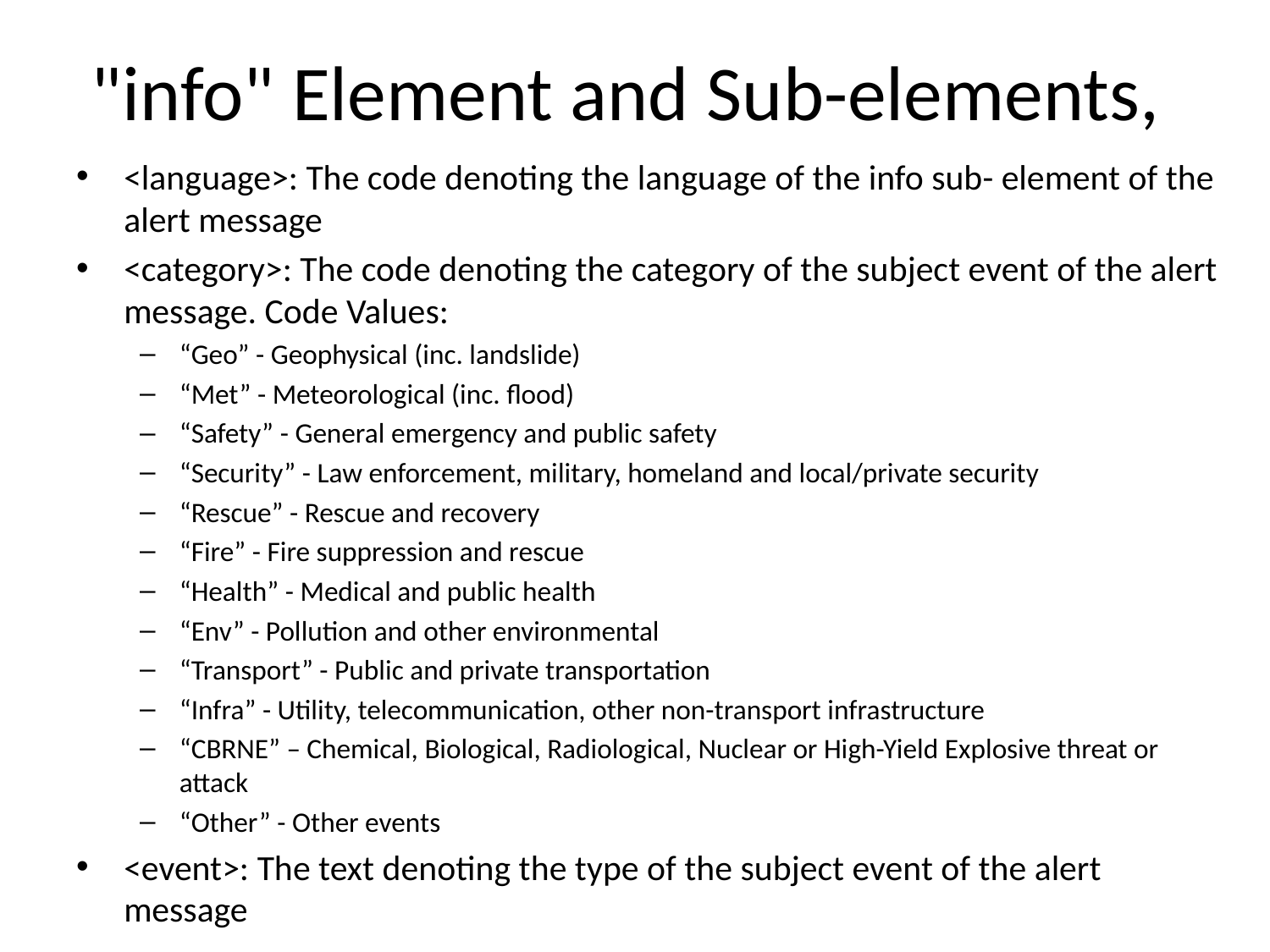

# "info" Element and Sub-elements,
<language>: The code denoting the language of the info sub- element of the alert message
<category>: The code denoting the category of the subject event of the alert message. Code Values:
“Geo” - Geophysical (inc. landslide)
“Met” - Meteorological (inc. flood)
“Safety” - General emergency and public safety
“Security” - Law enforcement, military, homeland and local/private security
“Rescue” - Rescue and recovery
“Fire” - Fire suppression and rescue
“Health” - Medical and public health
“Env” - Pollution and other environmental
“Transport” - Public and private transportation
“Infra” - Utility, telecommunication, other non-transport infrastructure
“CBRNE” – Chemical, Biological, Radiological, Nuclear or High-Yield Explosive threat or attack
“Other” - Other events
<event>: The text denoting the type of the subject event of the alert message